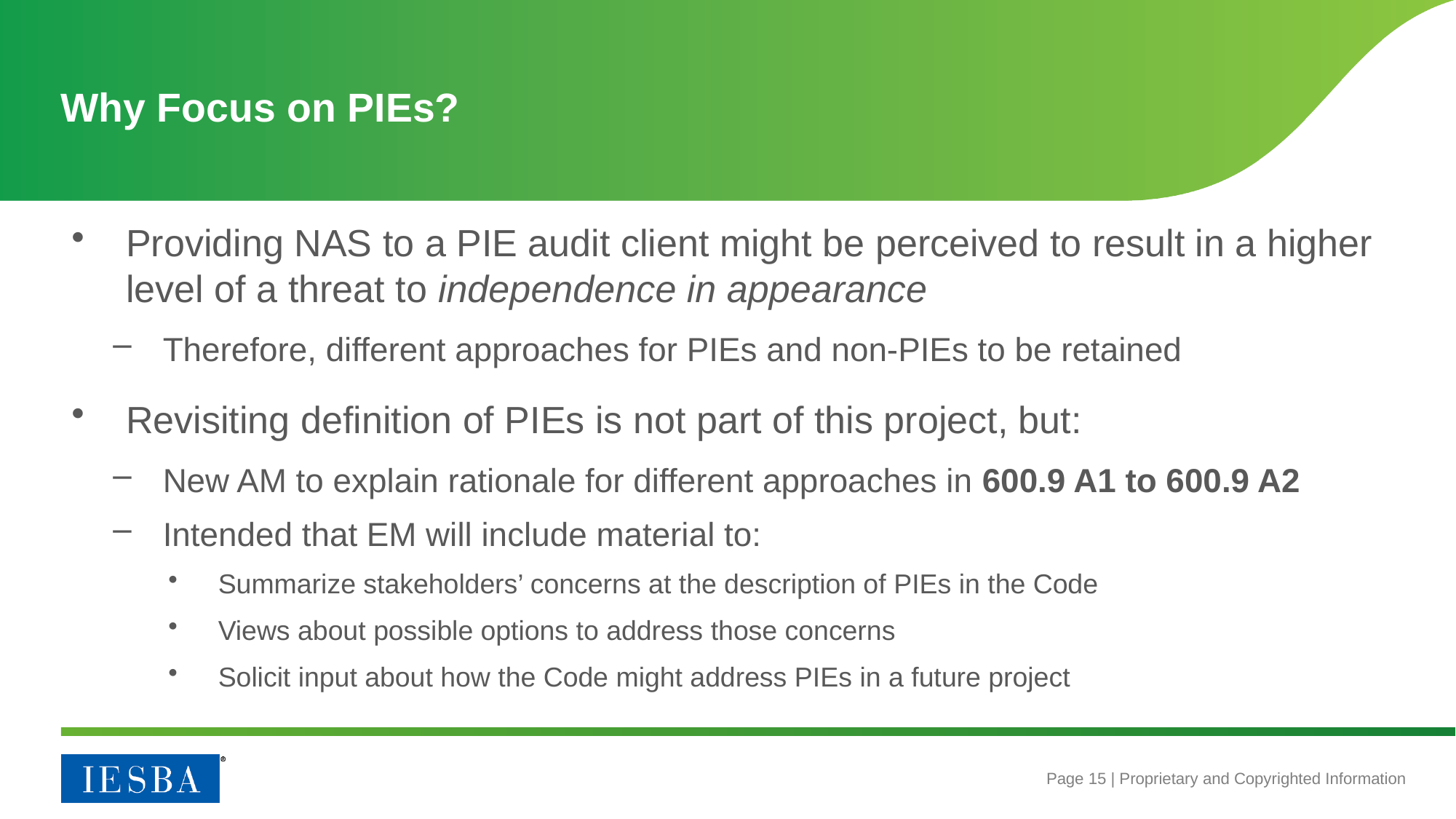

# Why Focus on PIEs?
Providing NAS to a PIE audit client might be perceived to result in a higher level of a threat to independence in appearance
Therefore, different approaches for PIEs and non-PIEs to be retained
Revisiting definition of PIEs is not part of this project, but:
New AM to explain rationale for different approaches in 600.9 A1 to 600.9 A2
Intended that EM will include material to:
Summarize stakeholders’ concerns at the description of PIEs in the Code
Views about possible options to address those concerns
Solicit input about how the Code might address PIEs in a future project